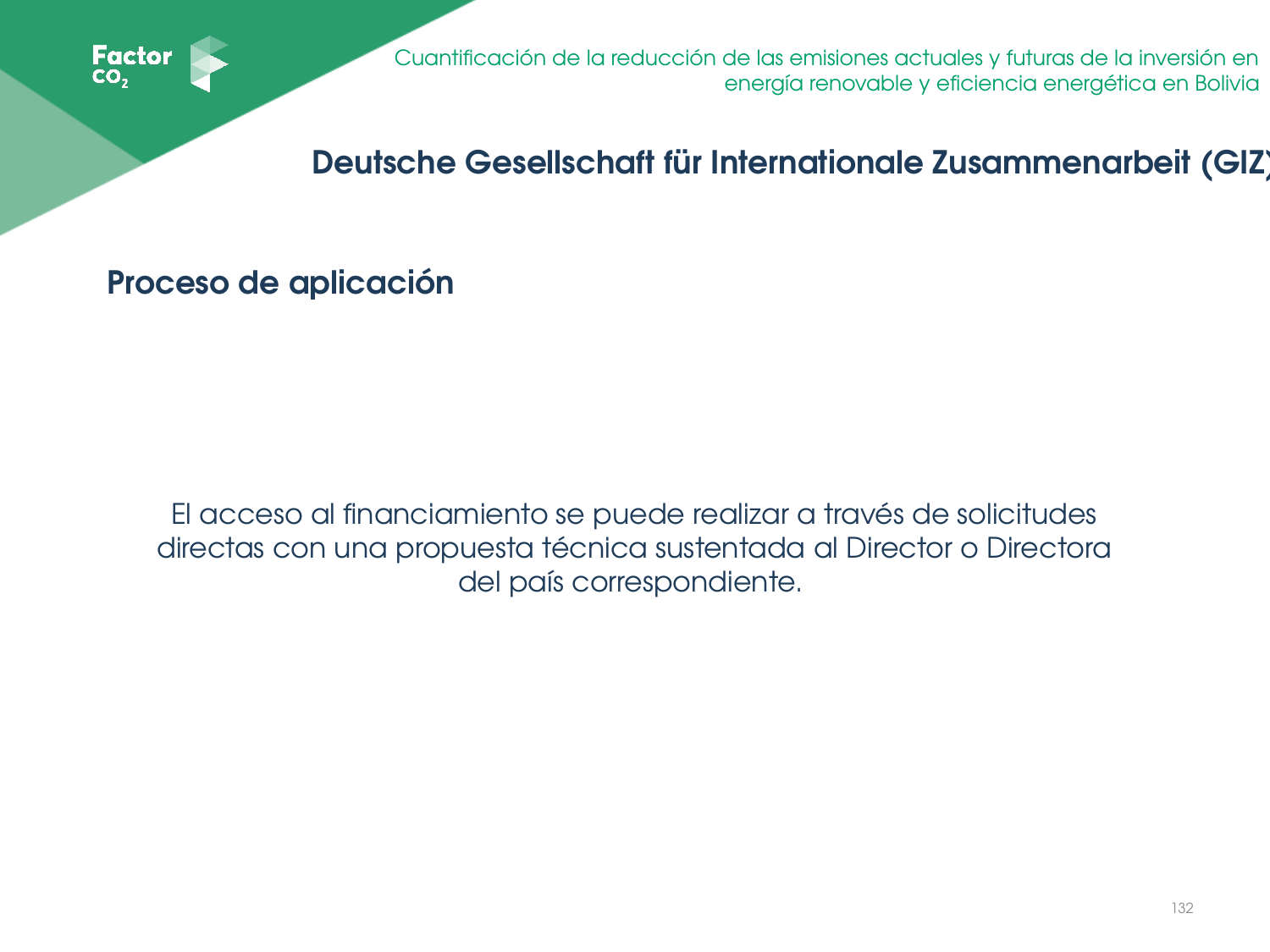

Deutsche Gesellschaft für Internationale Zusammenarbeit (GIZ)
Proceso de aplicación
El acceso al financiamiento se puede realizar a través de solicitudes directas con una propuesta técnica sustentada al Director o Directora del país correspondiente.
132